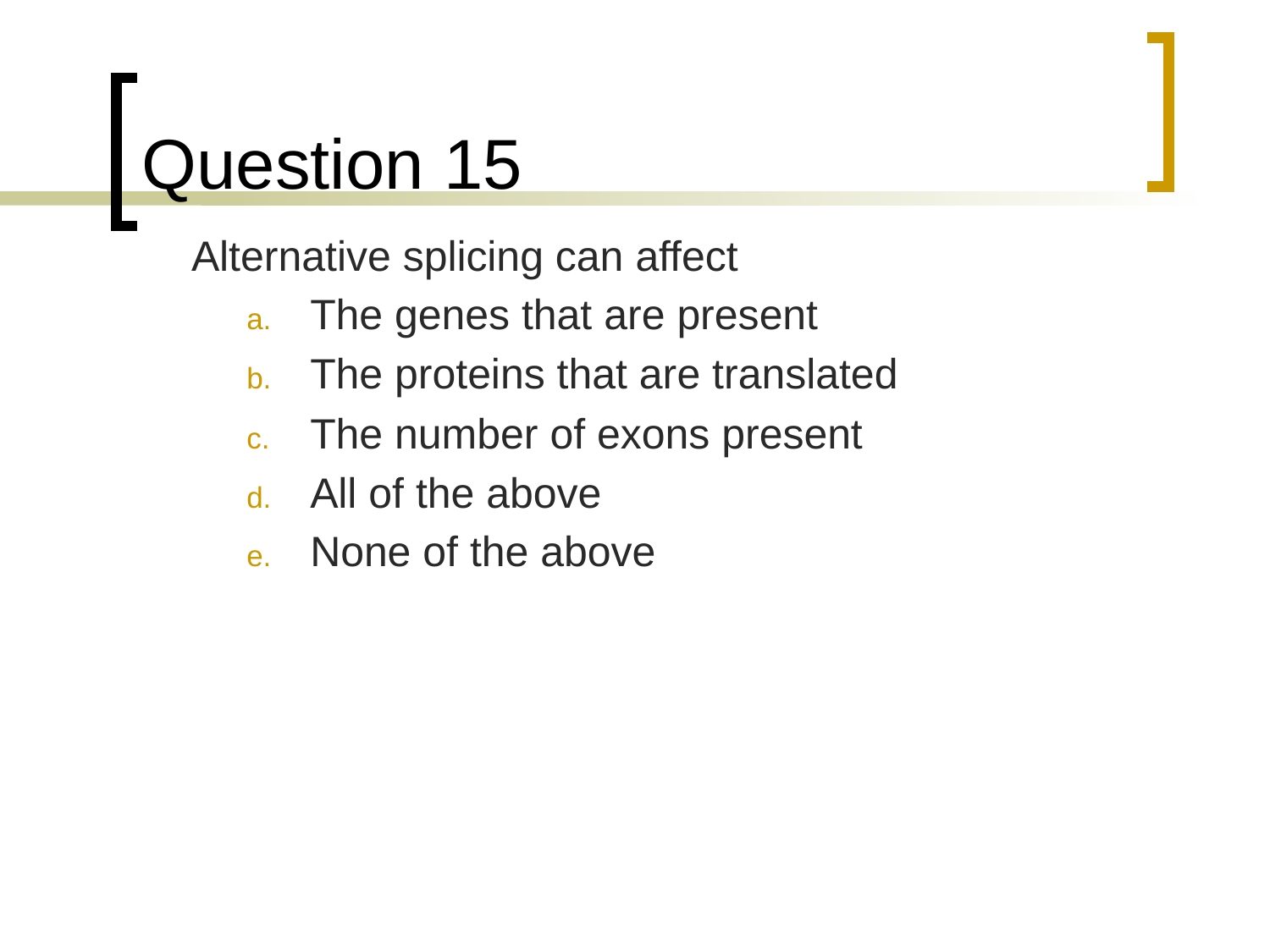

# Question 15
	Alternative splicing can affect
The genes that are present
The proteins that are translated
The number of exons present
All of the above
None of the above